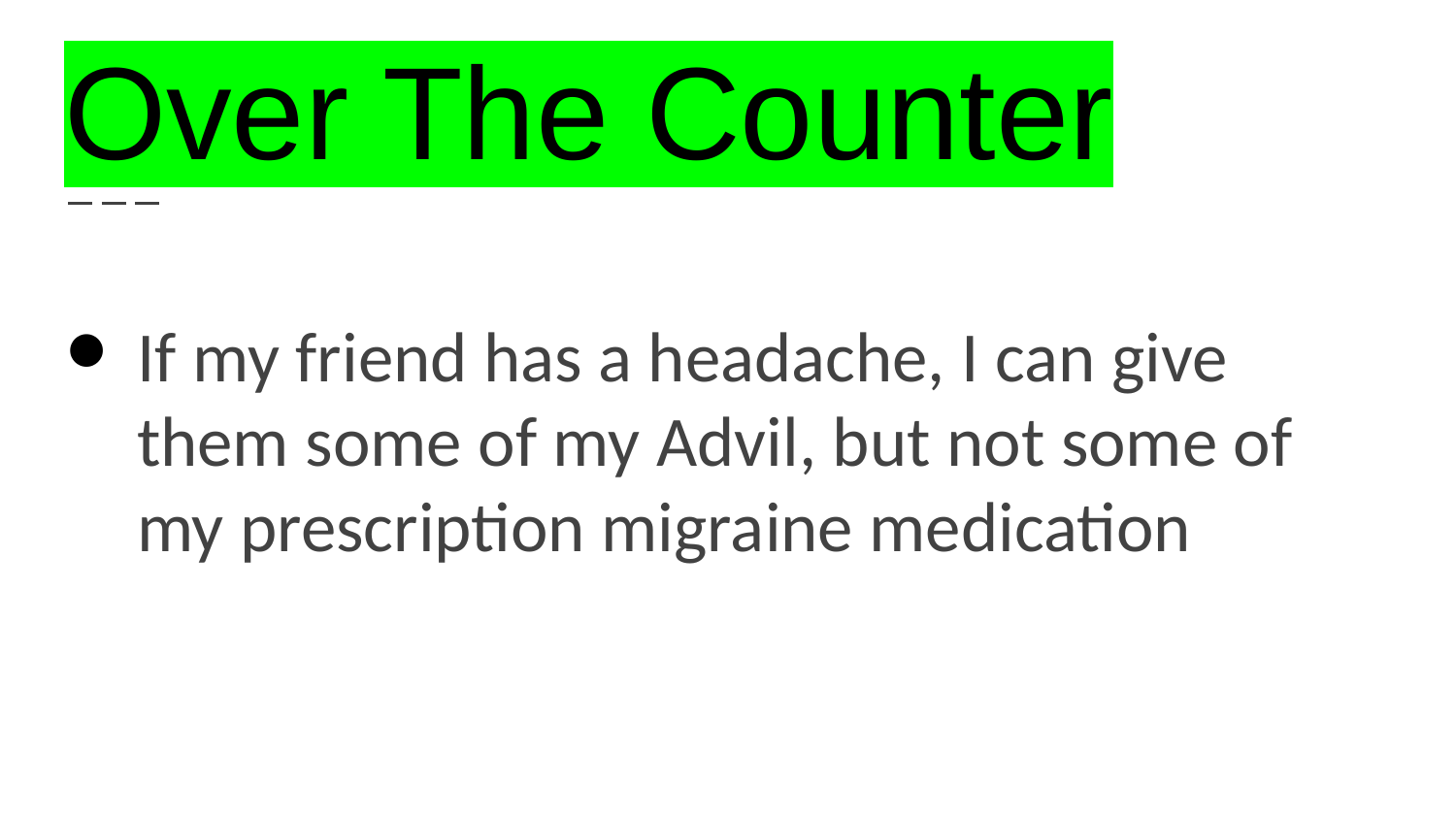

# Over The Counter
If my friend has a headache, I can give them some of my Advil, but not some of my prescription migraine medication